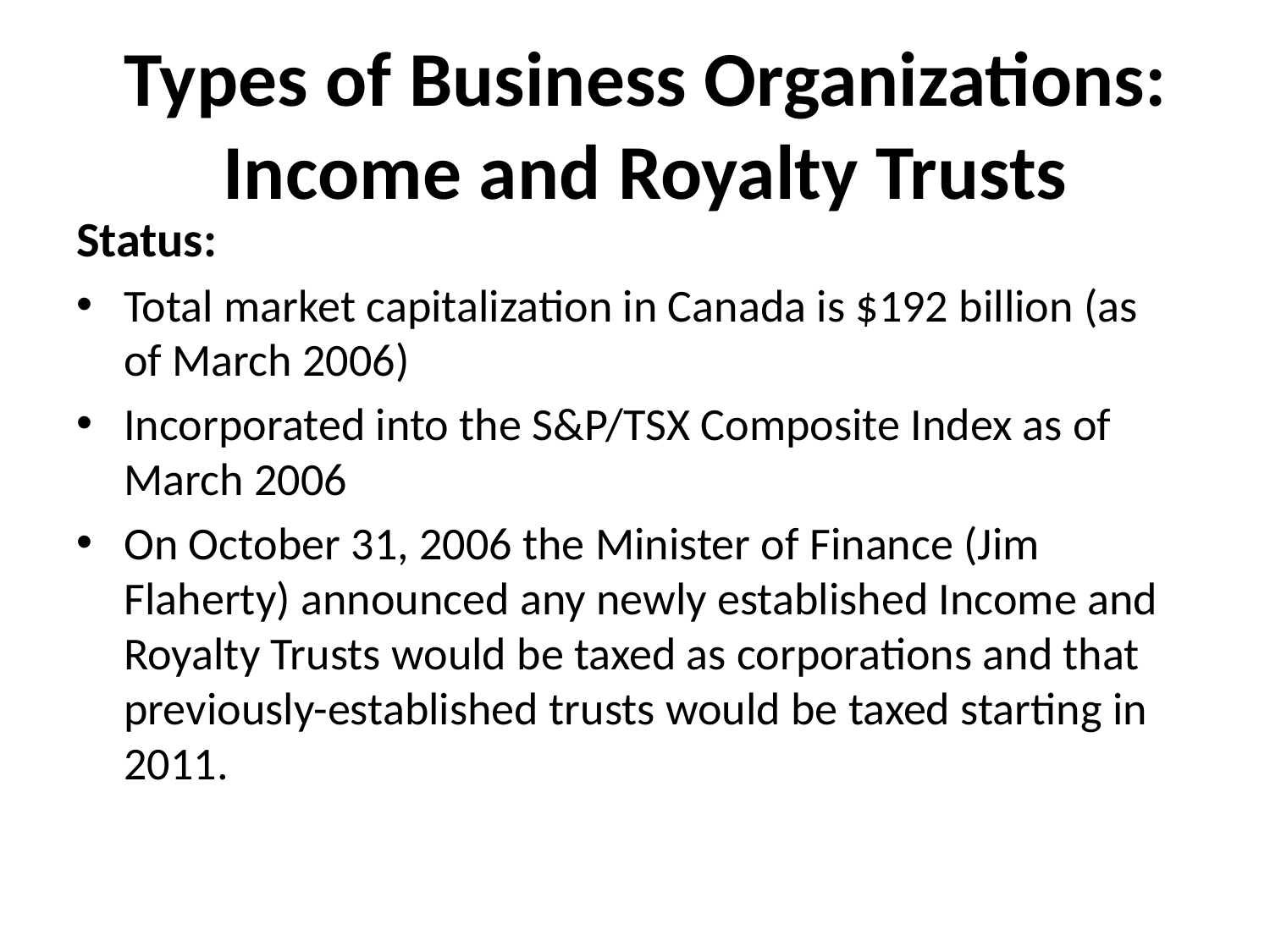

# Types of Business Organizations: Income and Royalty Trusts
Status:
Total market capitalization in Canada is $192 billion (as of March 2006)
Incorporated into the S&P/TSX Composite Index as of March 2006
On October 31, 2006 the Minister of Finance (Jim Flaherty) announced any newly established Income and Royalty Trusts would be taxed as corporations and that previously-established trusts would be taxed starting in 2011.
Booth/Cleary Introduction to Corporate Finance, Second Edition
15